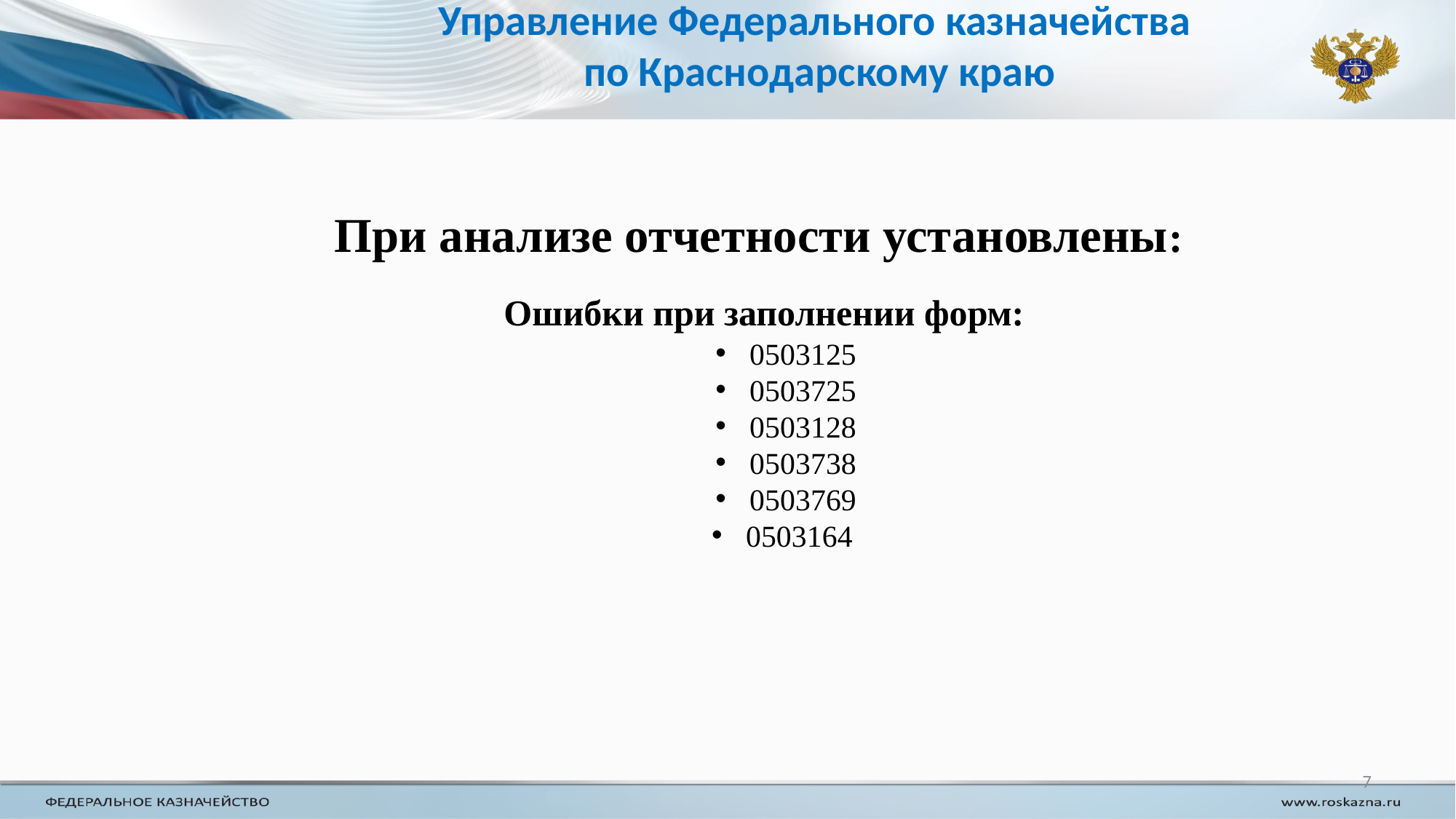

# Управление Федерального казначейства по Краснодарскому краю
При анализе отчетности установлены:

 Ошибки при заполнении форм:
0503125
0503725
0503128
0503738
0503769
0503164
7